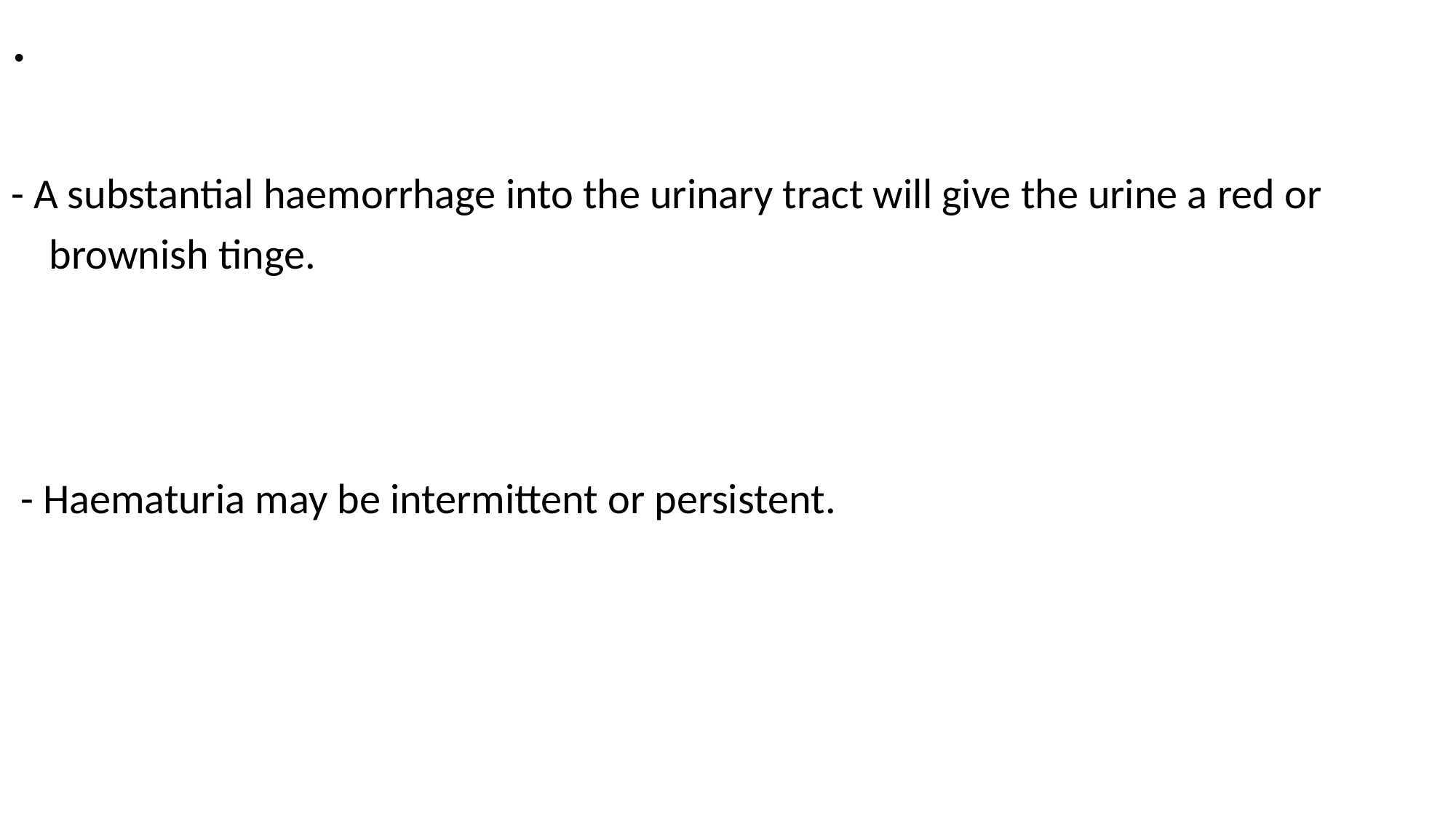

# .

- A substantial haemorrhage into the urinary tract will give the urine a red or
    brownish tinge.

 - Haematuria may be intermittent or persistent.